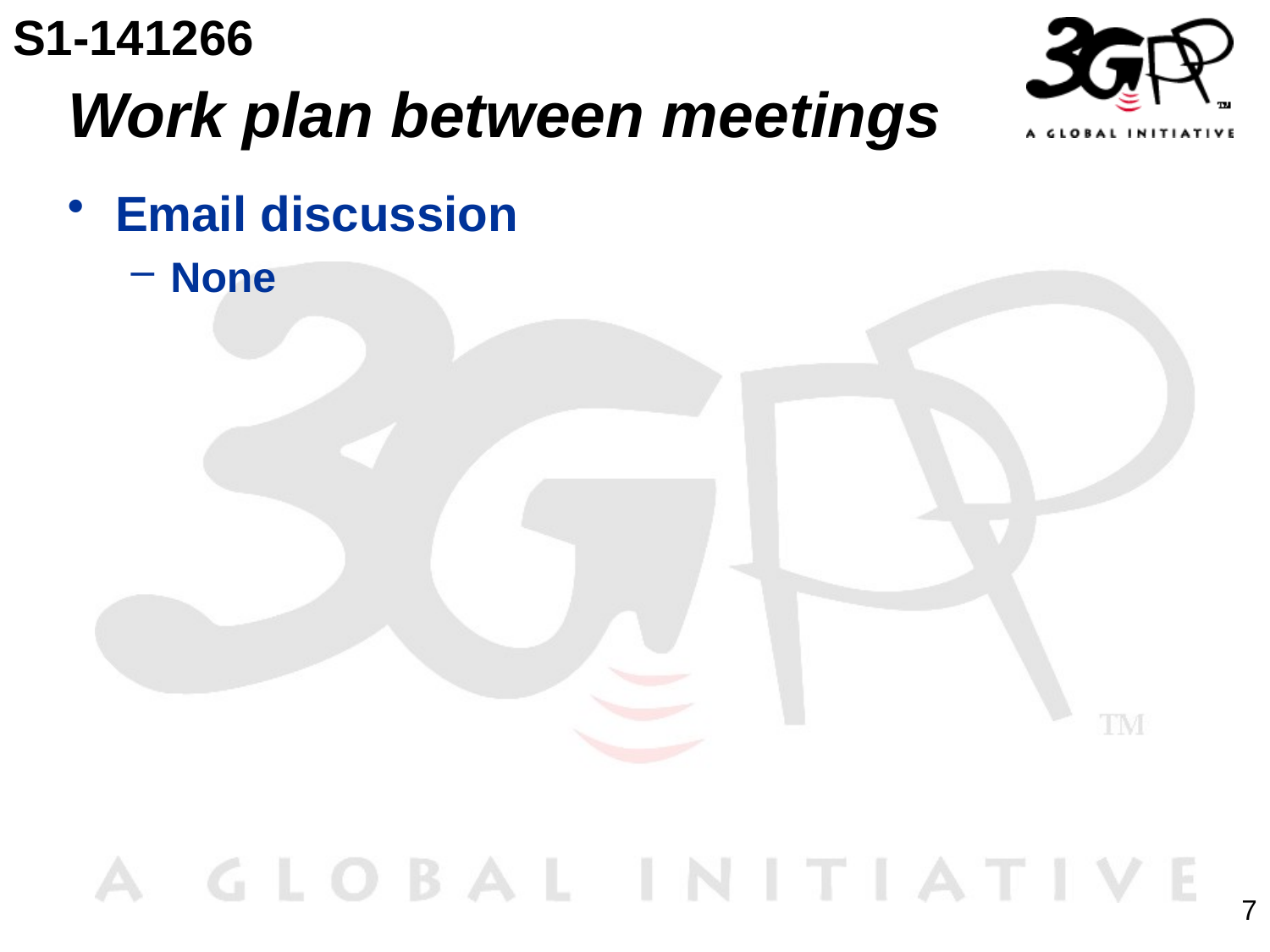

S1-141266
# Work plan between meetings
Email discussion
None
7